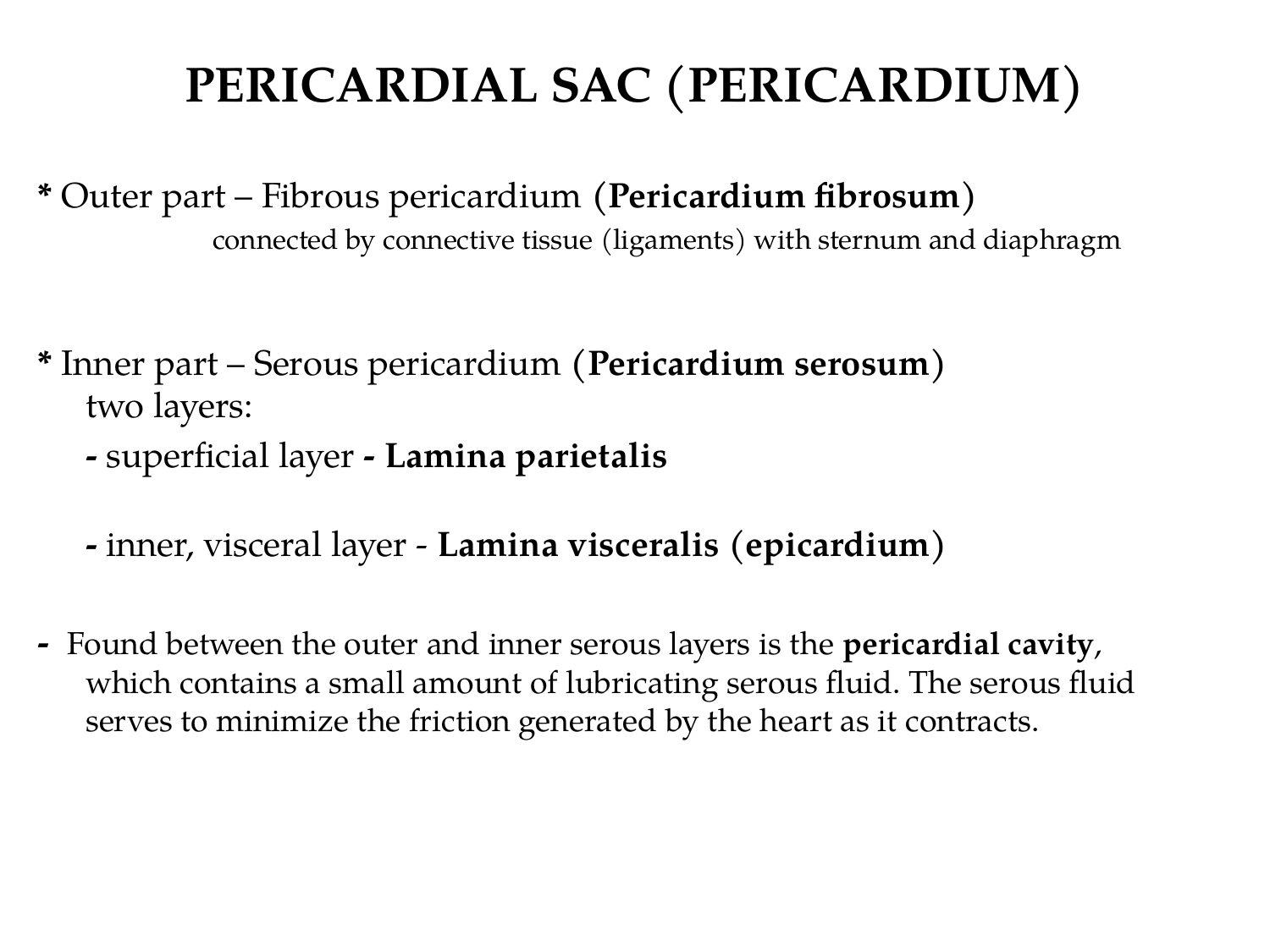

PERICARDIAL SAC (PERICARDIUM)
* Outer part – Fibrous pericardium (Pericardium fibrosum)
		connected by connective tissue (ligaments) with sternum and diaphragm

* Inner part – Serous pericardium (Pericardium serosum)
two layers:
 	- superficial layer - Lamina parietalis

	- inner, visceral layer - Lamina visceralis (epicardium)

-  Found between the outer and inner serous layers is the pericardial cavity, which contains a small amount of lubricating serous fluid. The serous fluid serves to minimize the friction generated by the heart as it contracts.